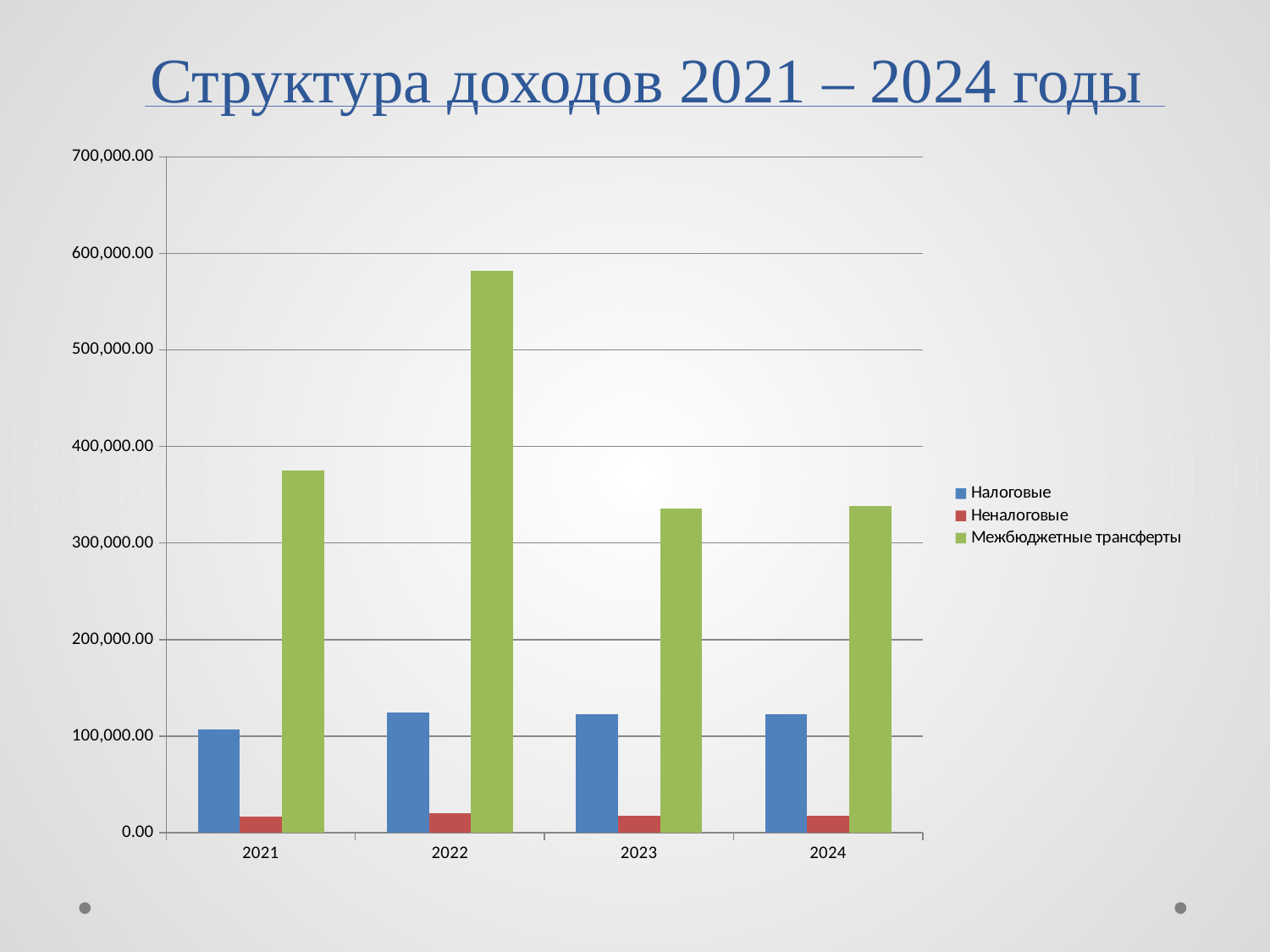

# Структура доходов 2021 – 2024 годы

### Chart

| Category | Налоговые | Неналоговые | Межбюджетные трансферты |
|---|---|---|---|
| 2021 | 106972.4 | 16292.2 | 375280.7 |
| 2022 | 124408.9 | 19746.7 | 581606.7 |
| 2023 | 122244.0 | 17268.4 | 335880.1 |
| 2024 | 122286.7 | 17476.5 | 338567.2 |